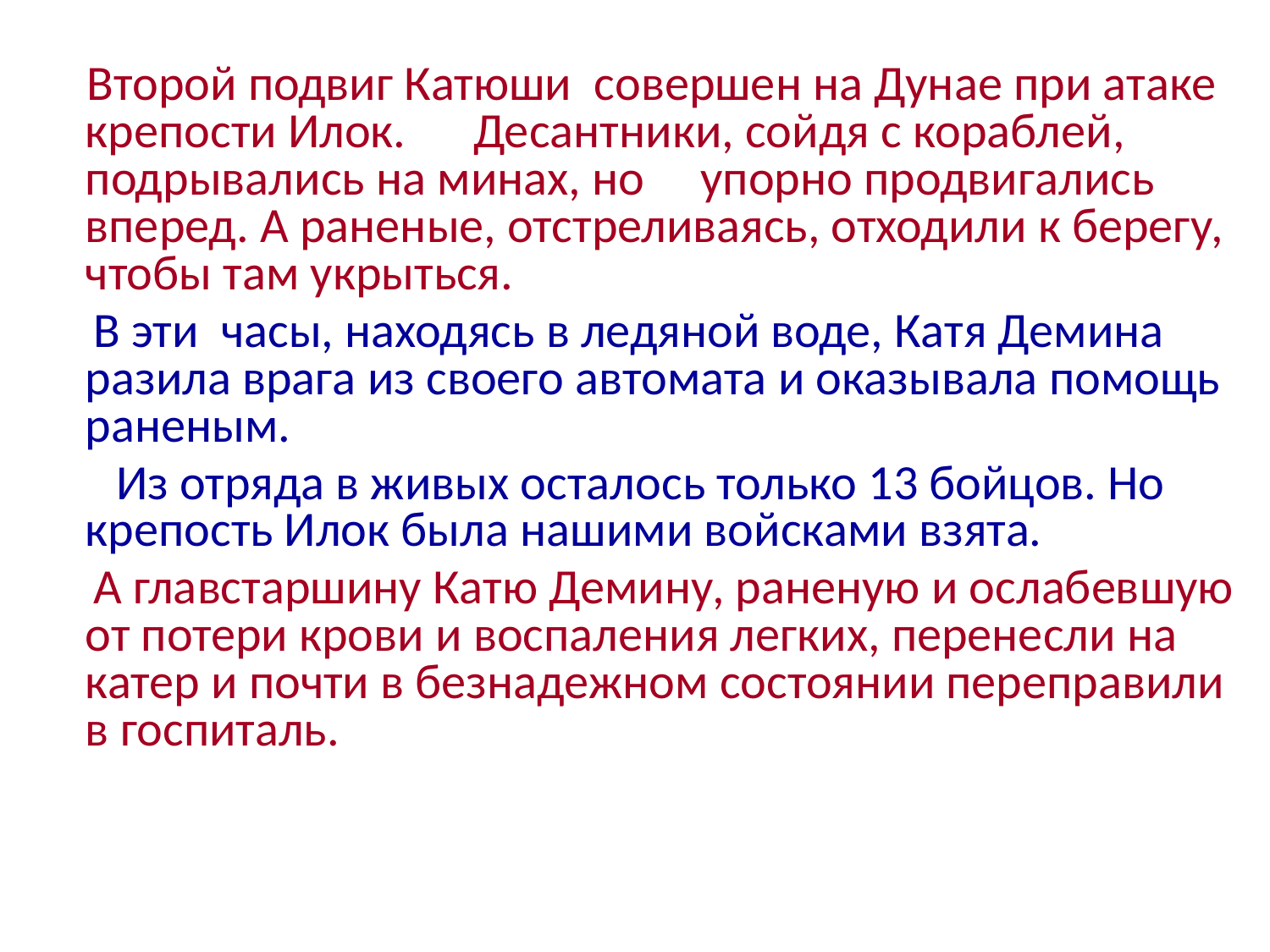

Второй подвиг Катюши  совершен на Дунае при атаке   крепости Илок.      Десантники, сойдя с кораблей, подрывались на минах, но     упорно продвигались вперед. А раненые, отстреливаясь, отходили к берегу, чтобы там укрыться.
     В эти  часы, находясь в ледяной воде, Катя Демина разила врага из своего автомата и оказывала помощь раненым.
       Из отряда в живых осталось только 13 бойцов. Но   крепость Илок была нашими войсками взята.
     А главстаршину Катю Демину, раненую и ослабевшую от потери крови и воспаления легких, перенесли на катер и почти в безнадежном состоянии переправили в госпиталь.